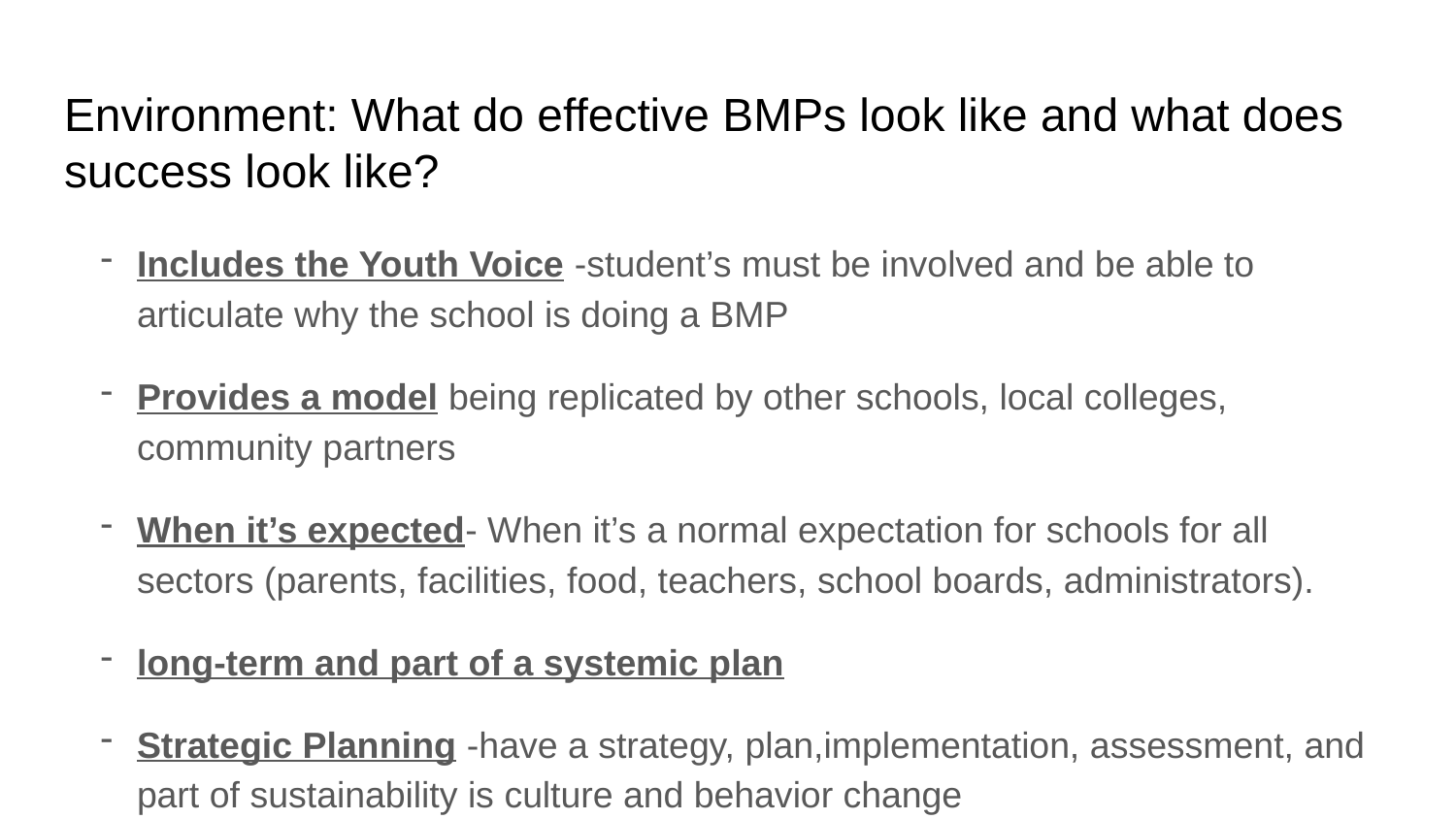

# Environment: What do effective BMPs look like and what does success look like?
Includes the Youth Voice -student’s must be involved and be able to articulate why the school is doing a BMP
Provides a model being replicated by other schools, local colleges, community partners
When it’s expected- When it’s a normal expectation for schools for all sectors (parents, facilities, food, teachers, school boards, administrators).
long-term and part of a systemic plan
Strategic Planning -have a strategy, plan,implementation, assessment, and part of sustainability is culture and behavior change
Resourceful- they save money, time and effort, resources and minimize impact